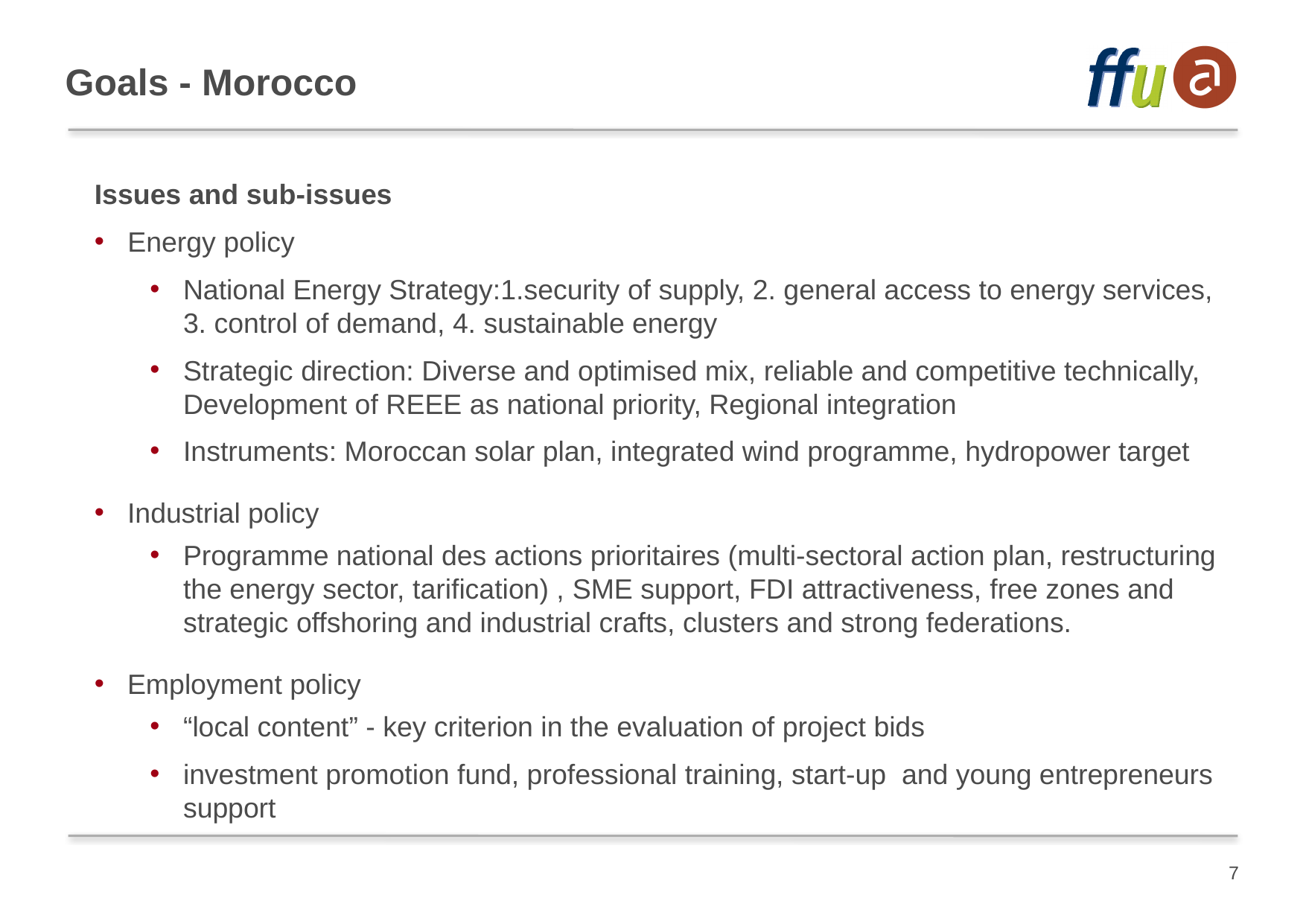

# Goals - Morocco
Issues and sub-issues
Energy policy
National Energy Strategy:1.security of supply, 2. general access to energy services, 3. control of demand, 4. sustainable energy
Strategic direction: Diverse and optimised mix, reliable and competitive technically, Development of REEE as national priority, Regional integration
Instruments: Moroccan solar plan, integrated wind programme, hydropower target
Industrial policy
Programme national des actions prioritaires (multi-sectoral action plan, restructuring the energy sector, tarification) , SME support, FDI attractiveness, free zones and strategic offshoring and industrial crafts, clusters and strong federations.
Employment policy
“local content” - key criterion in the evaluation of project bids
investment promotion fund, professional training, start-up  and young entrepreneurs support